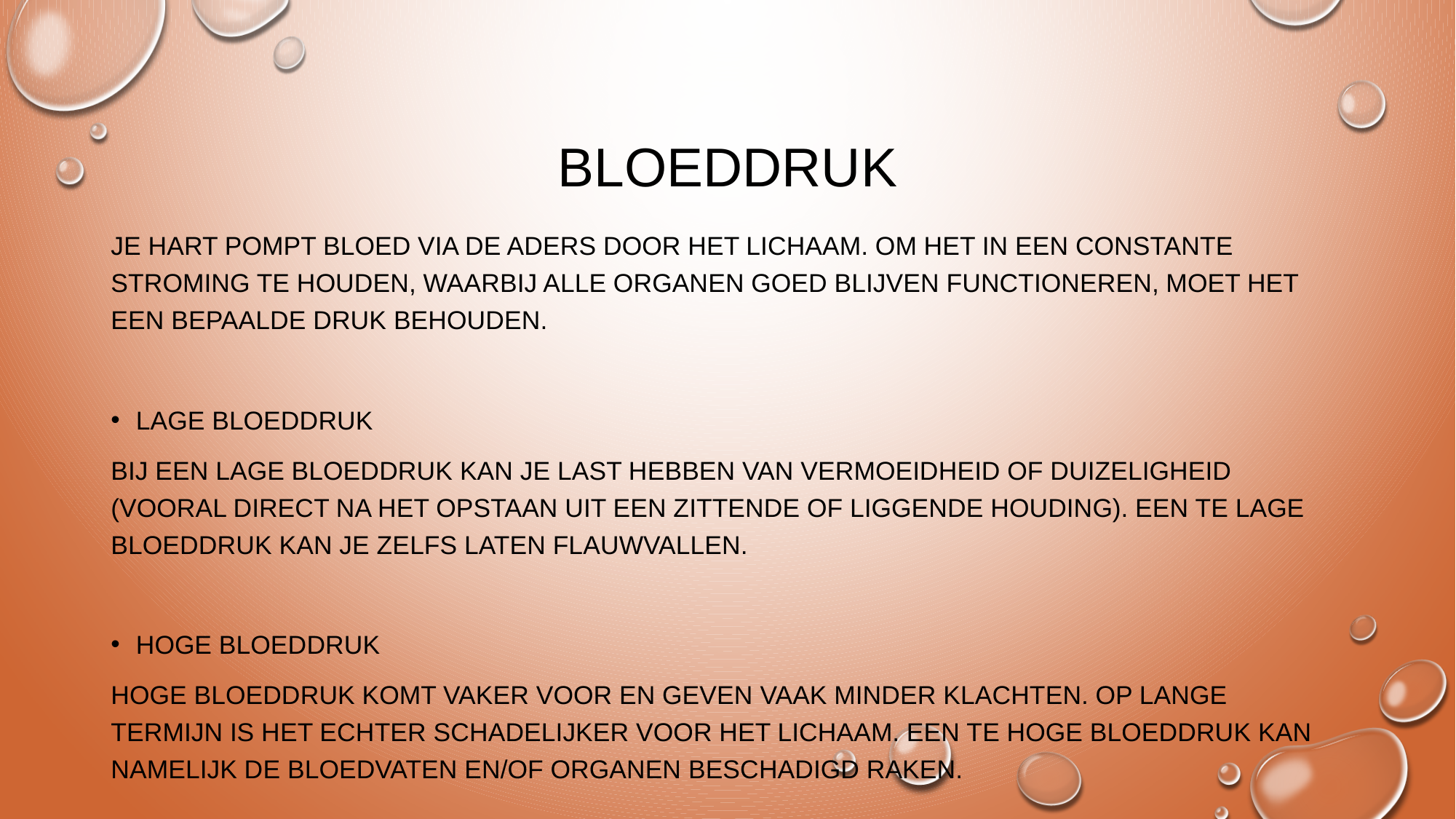

# Bloeddruk
Je hart pompt bloed via de aders door het lichaam. Om het in een constante stroming te houden, waarbij alle organen goed blijven functioneren, moet het een bepaalde druk behouden.

Lage bloeddruk
Bij een lage bloeddruk kan je last hebben van vermoeidheid of duizeligheid (vooral direct na het opstaan uit een zittende of liggende houding). Een te lage bloeddruk kan je zelfs laten flauwvallen.

Hoge bloeddruk
Hoge bloeddruk komt vaker voor en geven vaak minder klachten. Op lange termijn is het echter schadelijker voor het lichaam. Een te hoge bloeddruk kan namelijk de bloedvaten en/of organen beschadigd raken.